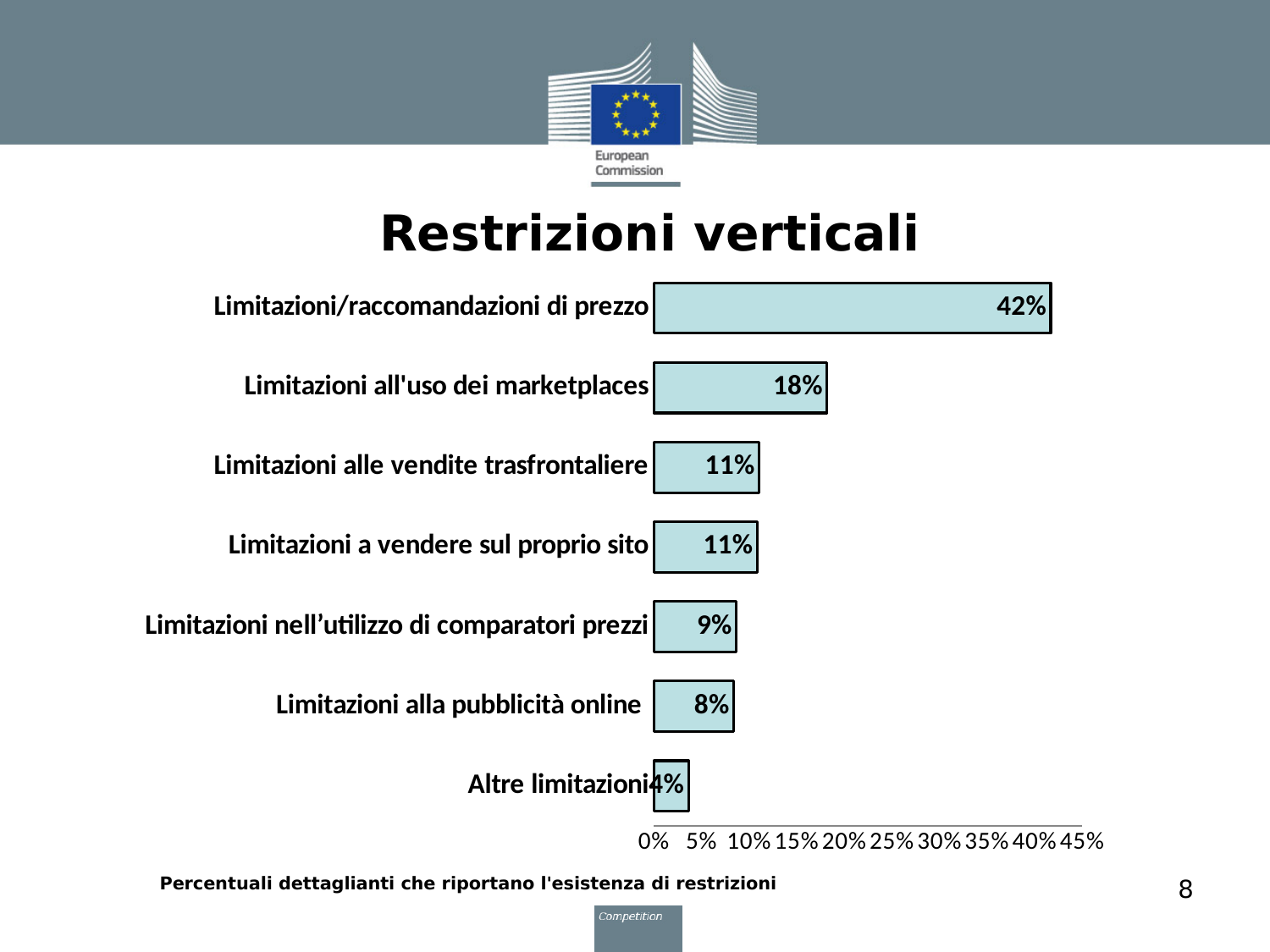

# Restrizioni verticali

### Chart

| Category |  |
|---|---|
| Altre limitazioni | 0.03615604186489058 |
| Limitazioni alla pubblicità online  | 0.08372978116079924 |
| Limitazioni nell’utilizzo di comparatori prezzi | 0.08658420551855375 |
| Limitazioni a vendere sul proprio sito | 0.10846812559467174 |
| Limitazioni alle vendite trasfrontaliere | 0.11037107516650808 |
| Limitazioni all'uso dei marketplaces | 0.18173168411037108 |
| Limitazioni/raccomandazioni di prezzo | 0.4167459562321599 |
Percentuali dettaglianti che riportano l'esistenza di restrizioni
8